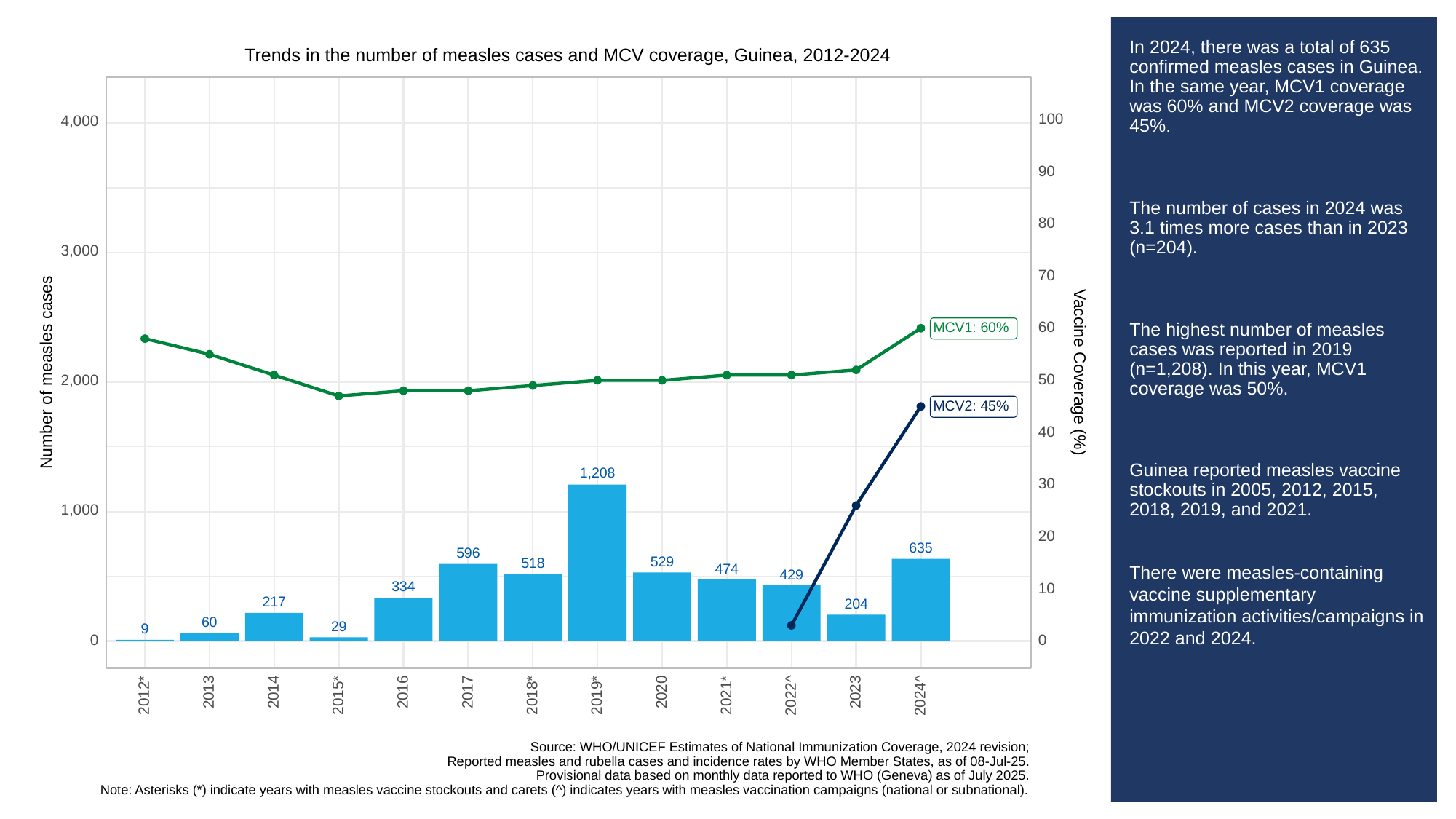

# In 2024, there was a total of 635 confirmed measles cases in Guinea. In the same year, MCV1 coverage was 60% and MCV2 coverage was 45%.

The number of cases in 2024 was 3.1 times more cases than in 2023 (n=204).

The highest number of measles cases was reported in 2019 (n=1,208). In this year, MCV1 coverage was 50%.

Guinea reported measles vaccine stockouts in 2005, 2012, 2015, 2018, 2019, and 2021.

There were measles-containing vaccine supplementary immunization activities/campaigns in 2022 and 2024.

Trends in the number of measles cases and MCV coverage, Guinea, 2012-2024

100
4,000

90

80
3,000

70

60
MCV1: 60%

Vaccine Coverage (%)

Number of measles cases

2,000
50

MCV2: 45%

40

1,208
30

1,000

20
635
596
529
518

474
429

334
10

217

204

60

29
9

0
0

2013
2023
2014
2016
2017
2020
2012*
2015*
2018*
2019*
2021*
2022^
2024^
Source: WHO/UNICEF Estimates of National Immunization Coverage, 2024 revision;
Reported measles and rubella cases and incidence rates by WHO Member States, as of 08-Jul-25.
Provisional data based on monthly data reported to WHO (Geneva) as of July 2025.
Note: Asterisks (*) indicate years with measles vaccine stockouts and carets (^) indicates years with measles vaccination campaigns (national or subnational).